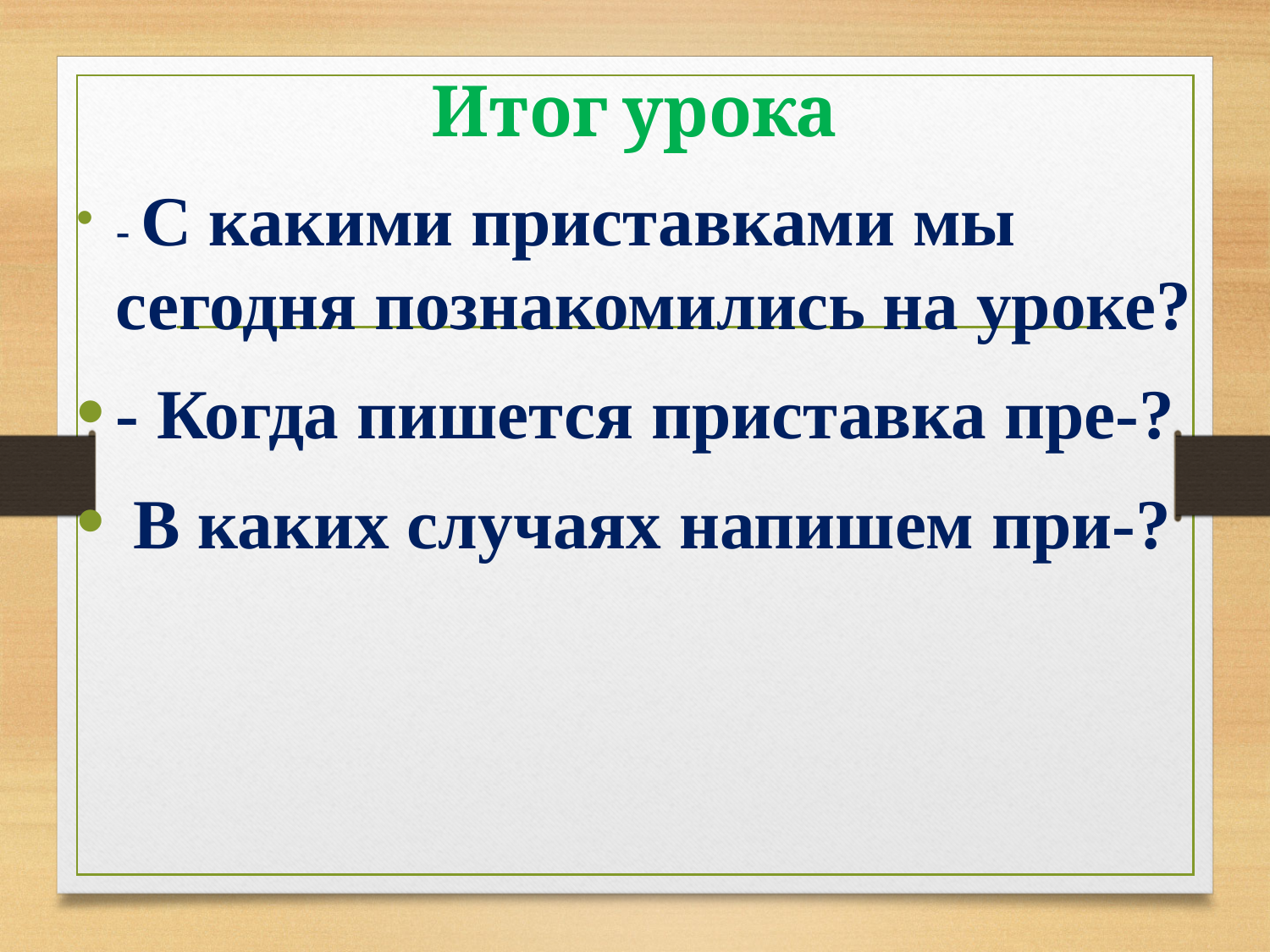

# Итог урока
- С какими приставками мы сегодня познакомились на уроке?
- Когда пишется приставка пре-?
 В каких случаях напишем при-?